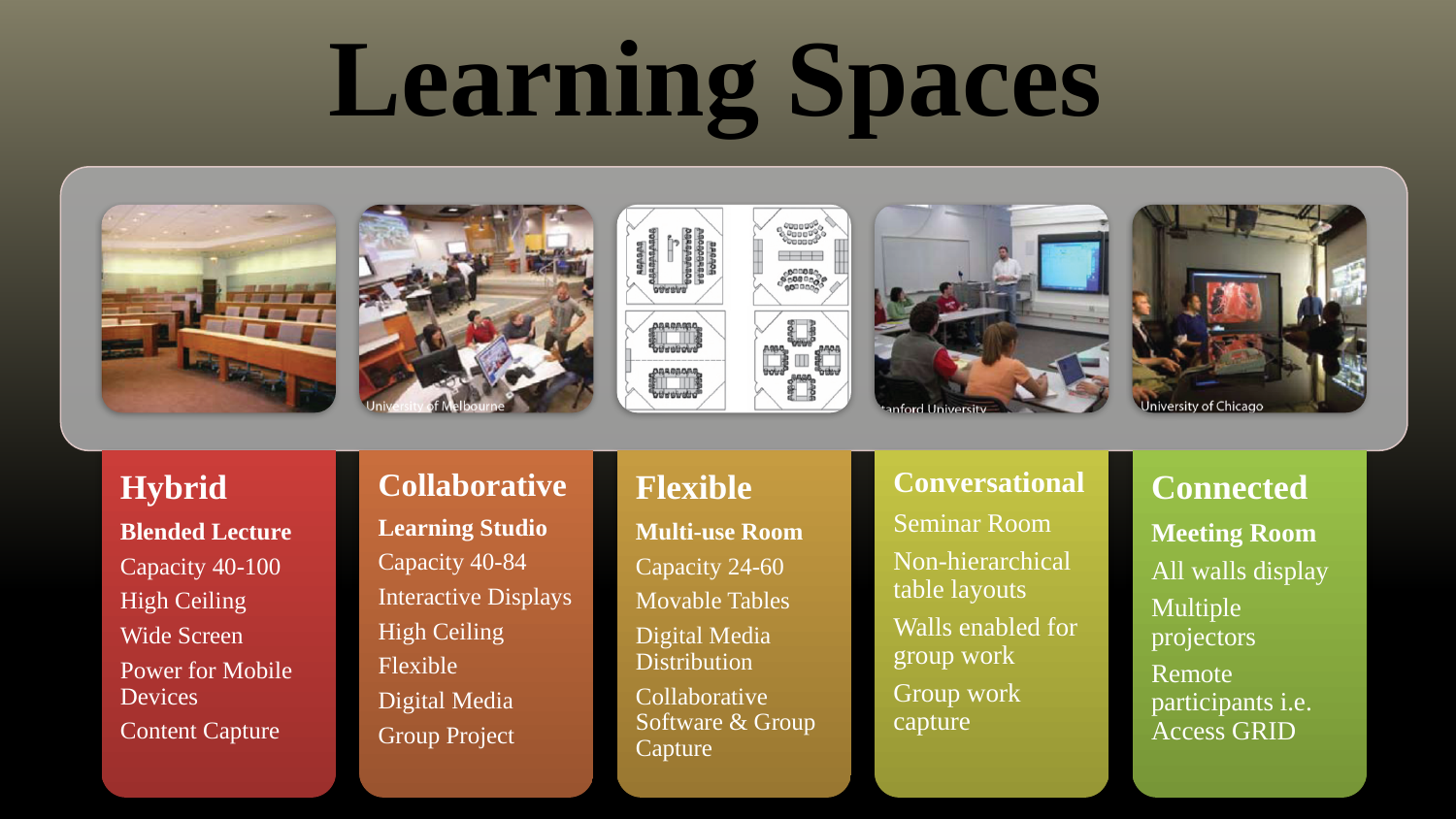

Learning Spaces
Hybrid
Blended Lecture
Capacity 40-100
High Ceiling
Wide Screen
Power for Mobile Devices
Content Capture
Collaborative
Learning Studio
Capacity 40-84
Interactive Displays
High Ceiling
Flexible
Digital Media
Group Project

Flexible
Multi-use Room
Capacity 24-60
Movable Tables
Digital Media Distribution
Collaborative Software & Group Capture
Conversational
Seminar Room
Non-hierarchical table layouts
Walls enabled for group work
Group work capture

Connected
Meeting Room
All walls display
Multiple projectors
Remote participants i.e. Access GRID